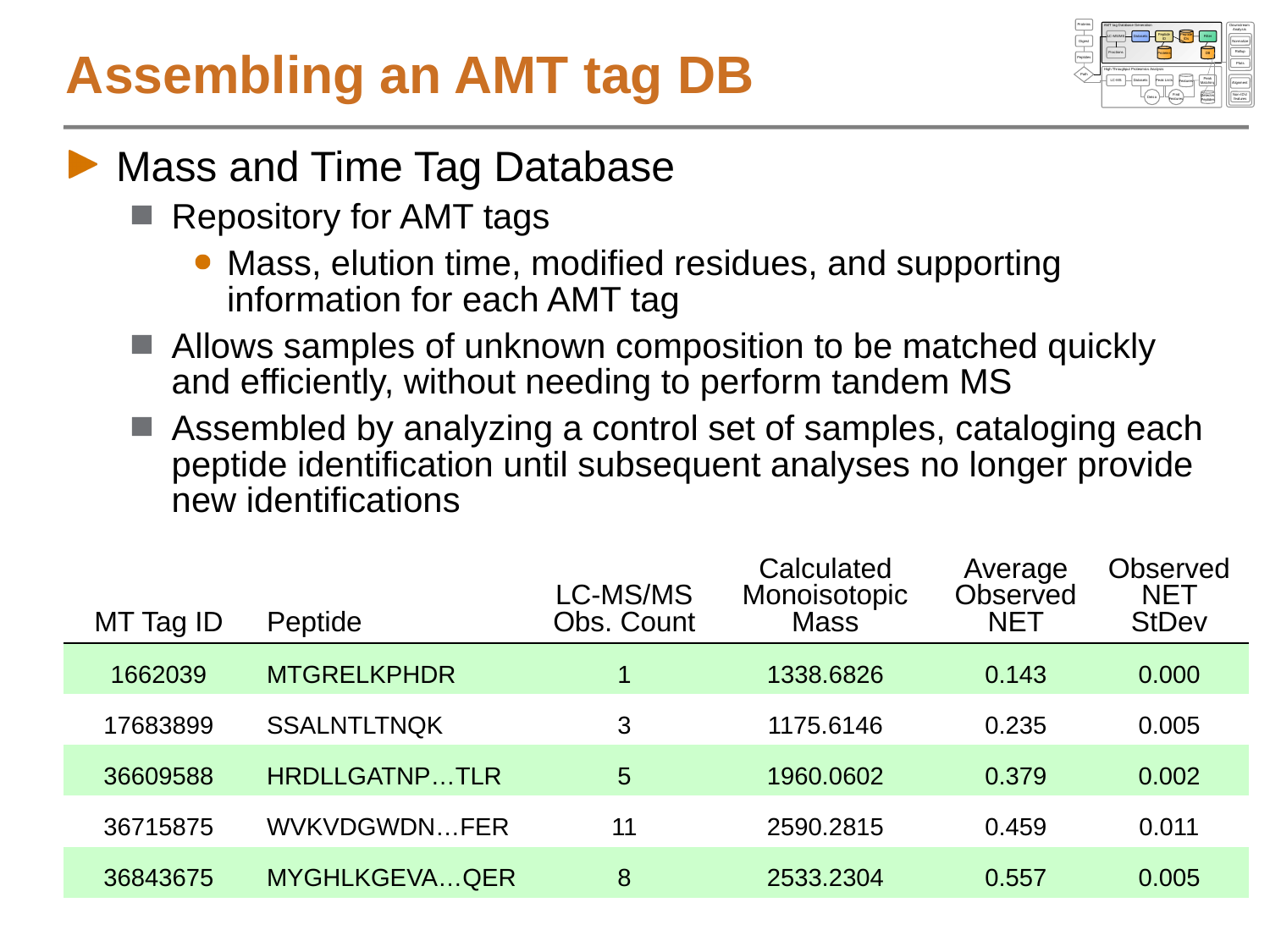

Proteins

Downstream Analysis
AMT tag Database Generation
Peptide
IDs
LC-MS/MS
Datasets
Peptide
ID
Filter

Digest
Normalize

Proteins

DB
Fractions
Rollup
Peptides
Plots

Path
High Throughput Proteomics Analysis
Features

LC-MS
Datasets
Peak Lists
Peak
Matching
Alignment
Non-ID'd
features
Deiso
Find
Features
Detected
Peptides
# Assembling an AMT tag DB
Mass and Time Tag Database
Repository for AMT tags
Mass, elution time, modified residues, and supporting information for each AMT tag
Allows samples of unknown composition to be matched quickly and efficiently, without needing to perform tandem MS
Assembled by analyzing a control set of samples, cataloging each peptide identification until subsequent analyses no longer provide new identifications
| MT Tag ID | Peptide | LC-MS/MS Obs. Count | Calculated Monoisotopic Mass | Average Observed NET | Observed NET StDev |
| --- | --- | --- | --- | --- | --- |
| 1662039 | MTGRELKPHDR | 1 | 1338.6826 | 0.143 | 0.000 |
| 17683899 | SSALNTLTNQK | 3 | 1175.6146 | 0.235 | 0.005 |
| 36609588 | HRDLLGATNP…TLR | 5 | 1960.0602 | 0.379 | 0.002 |
| 36715875 | WVKVDGWDN…FER | 11 | 2590.2815 | 0.459 | 0.011 |
| 36843675 | MYGHLKGEVA…QER | 8 | 2533.2304 | 0.557 | 0.005 |